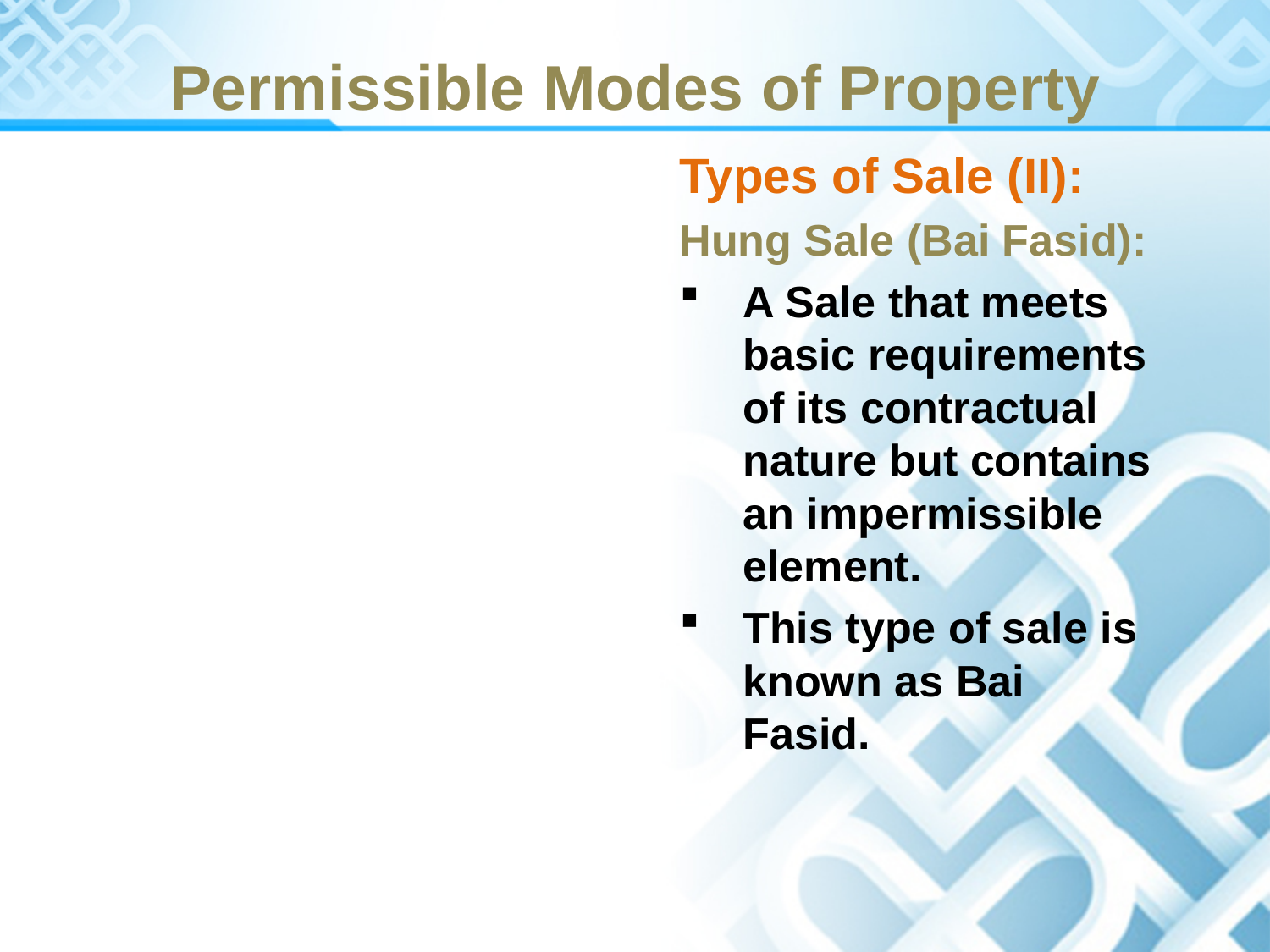

Permissible Modes of Property
Types of Sale (II):
Hung Sale (Bai Fasid):
A Sale that meets basic requirements of its contractual nature but contains an impermissible element.
This type of sale is known as Bai Fasid.